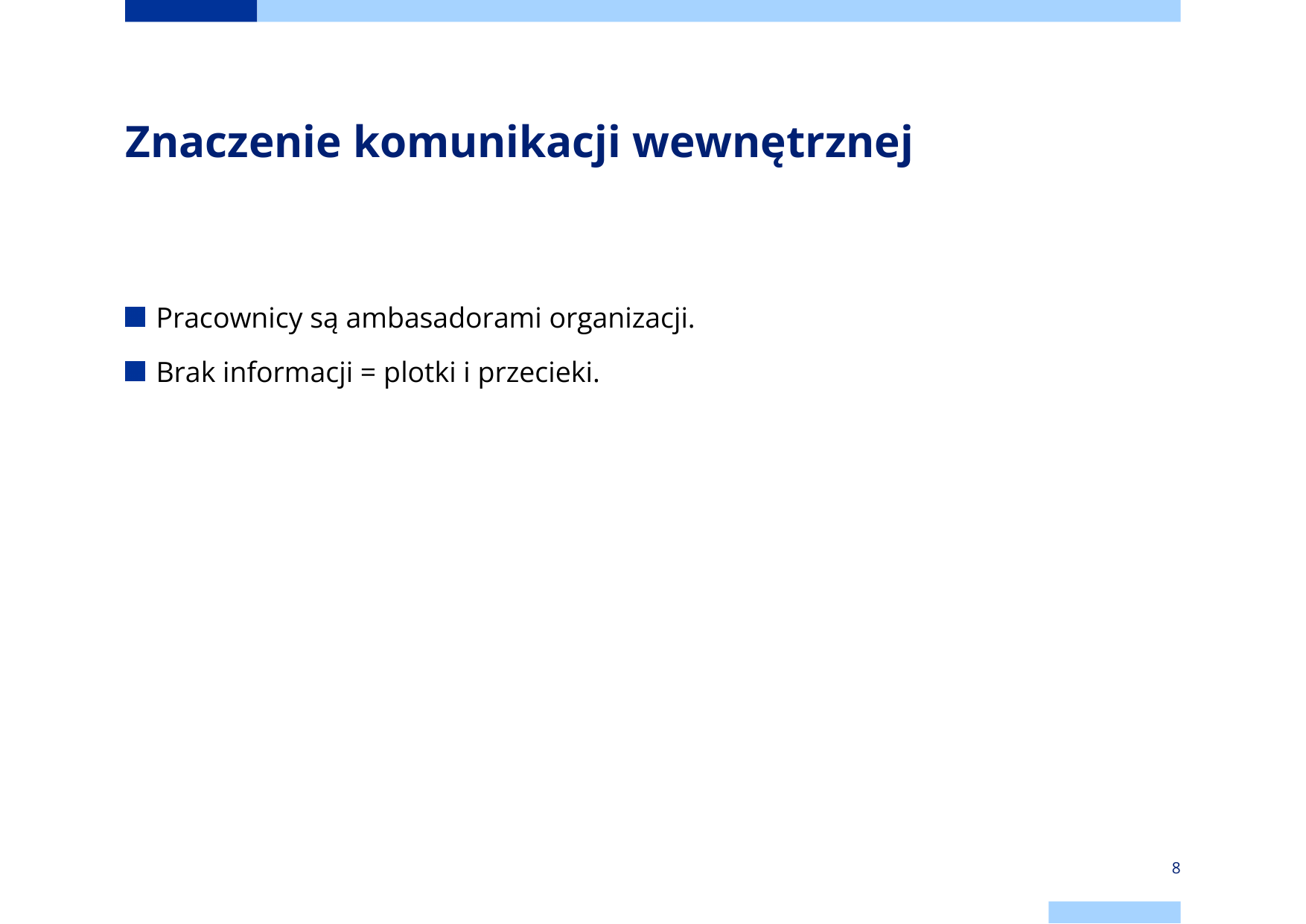

# Znaczenie komunikacji wewnętrznej

Pracownicy są ambasadorami organizacji.
Brak informacji = plotki i przecieki.
8